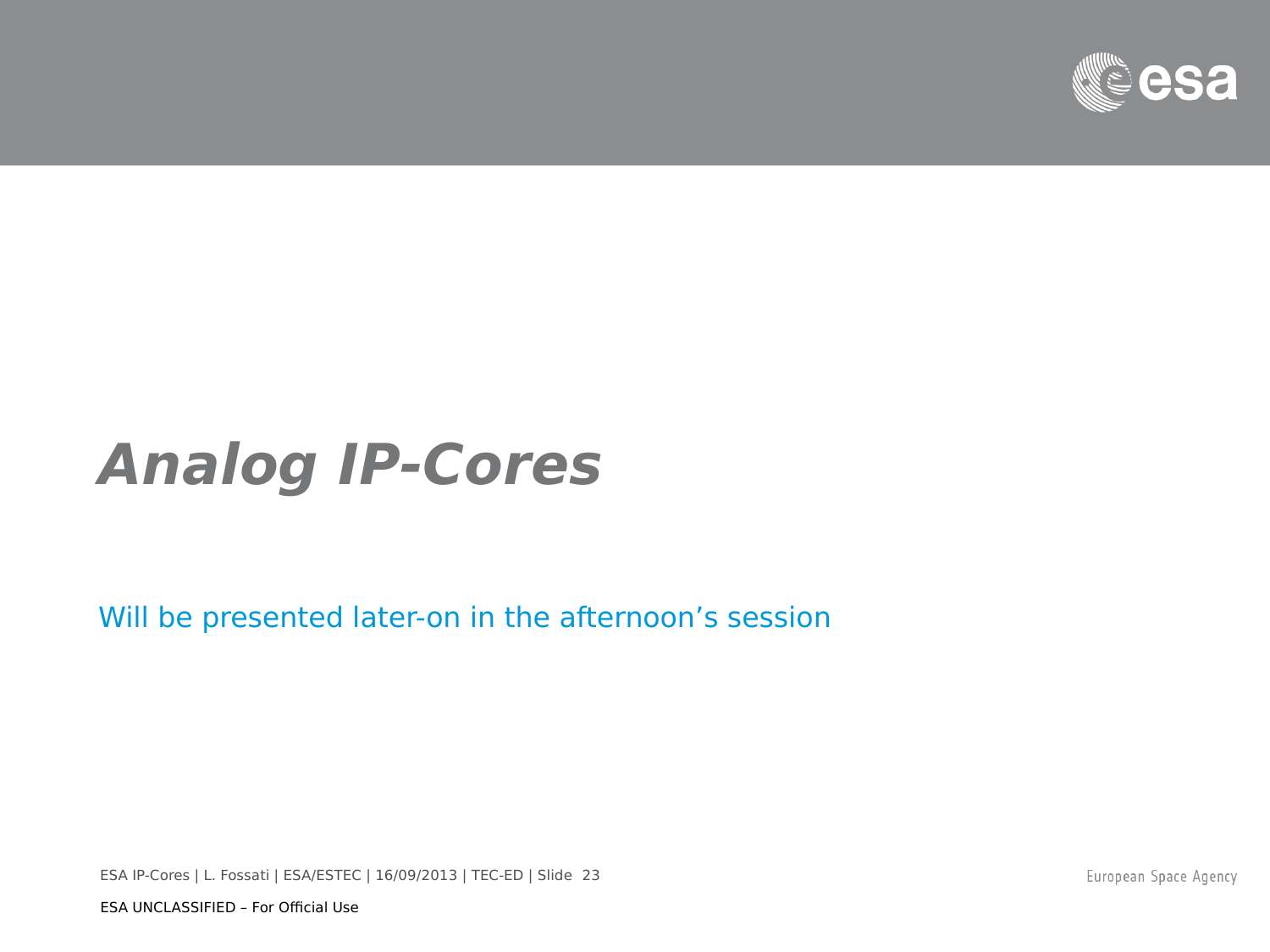

Analog IP-Cores

Will be presented later-on in the afternoon’s session